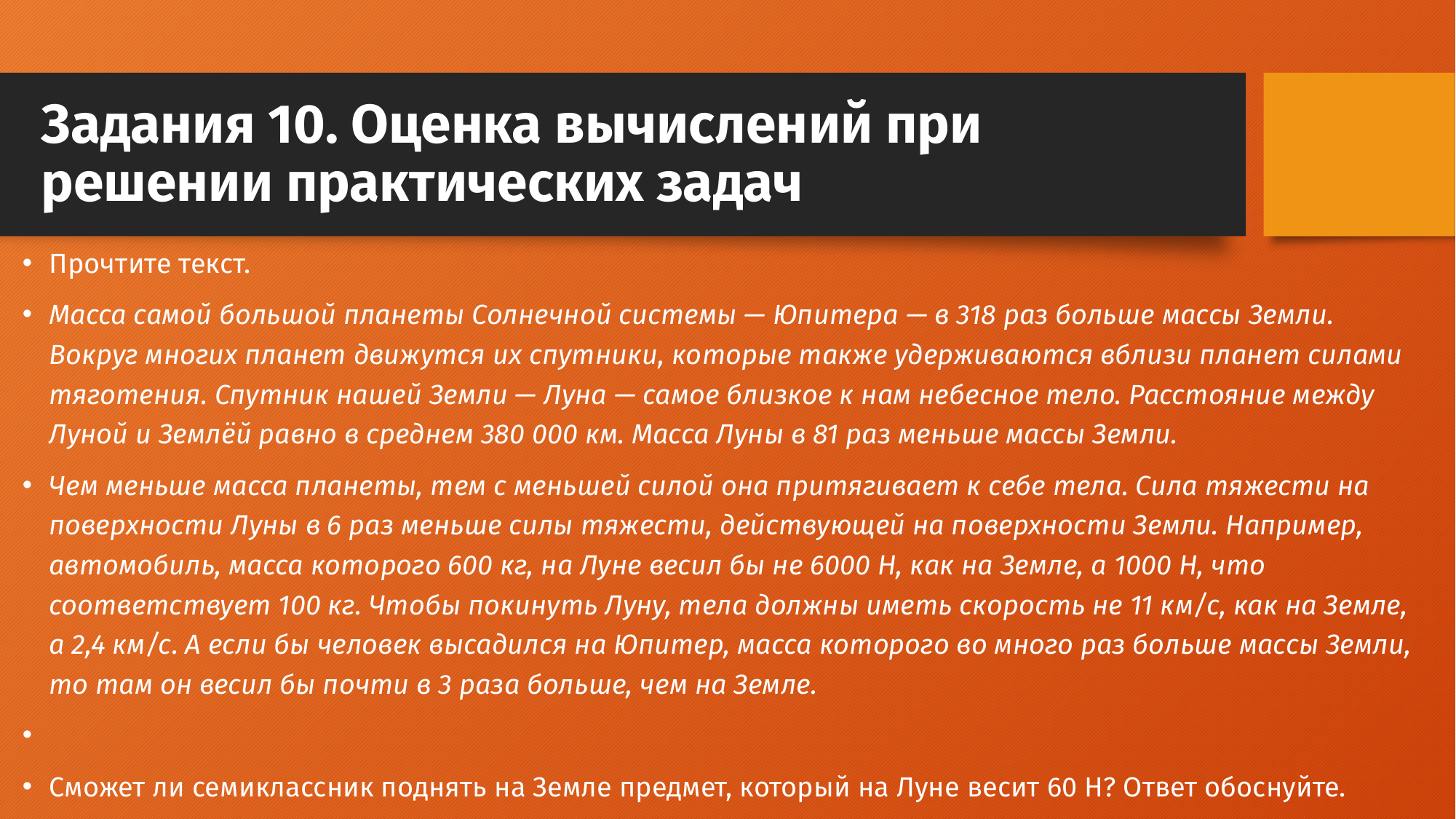

# Задания 10. Оценка вычислений при решении практических задач
Прочтите текст.
Масса самой большой планеты Солнечной системы — Юпитера — в 318 раз больше массы Земли. Вокруг многих планет движутся их спутники, которые также удерживаются вблизи планет силами тяготения. Спутник нашей Земли — Луна — самое близкое к нам небесное тело. Расстояние между Луной и Землёй равно в среднем 380 000 км. Масса Луны в 81 раз меньше массы Земли.
Чем меньше масса планеты, тем с меньшей силой она притягивает к себе тела. Сила тяжести на поверхности Луны в 6 раз меньше силы тяжести, действующей на поверхности Земли. Например, автомобиль, масса которого 600 кг, на Луне весил бы не 6000 Н, как на Земле, а 1000 Н, что соответствует 100 кг. Чтобы покинуть Луну, тела должны иметь скорость не 11 км/с, как на Земле, а 2,4 км/с. А если бы человек высадился на Юпитер, масса которого во много раз больше массы Земли, то там он весил бы почти в 3 раза больше, чем на Земле.

Сможет ли семиклассник поднять на Земле предмет, который на Луне весит 60 Н? Ответ обоснуйте.